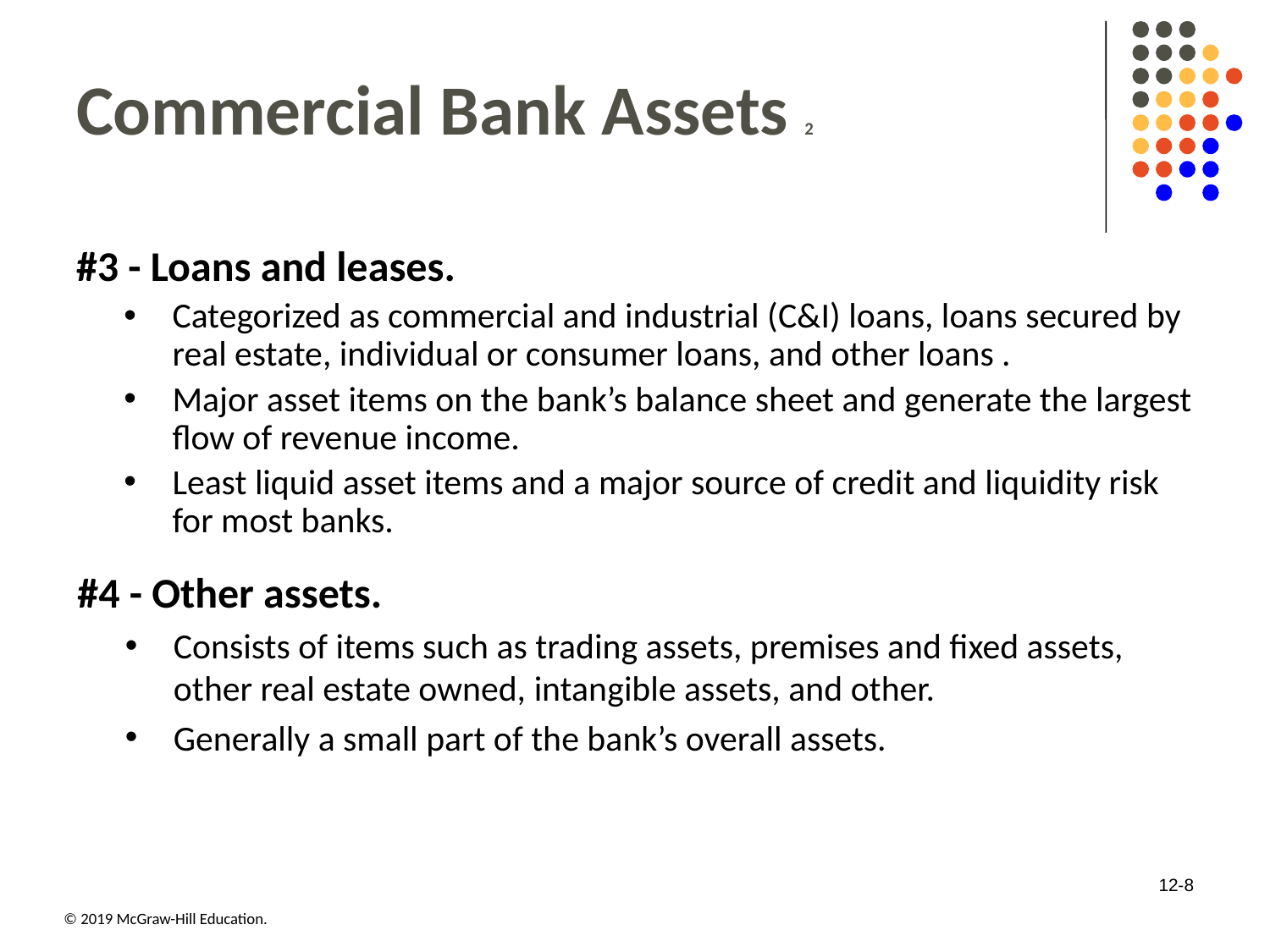

# Commercial Bank Assets 2
#3 - Loans and leases.
Categorized as commercial and industrial (C&I) loans, loans secured by real estate, individual or consumer loans, and other loans .
Major asset items on the bank’s balance sheet and generate the largest flow of revenue income.
Least liquid asset items and a major source of credit and liquidity risk for most banks.
#4 - Other assets.
Consists of items such as trading assets, premises and fixed assets, other real estate owned, intangible assets, and other.
Generally a small part of the bank’s overall assets.
12-8